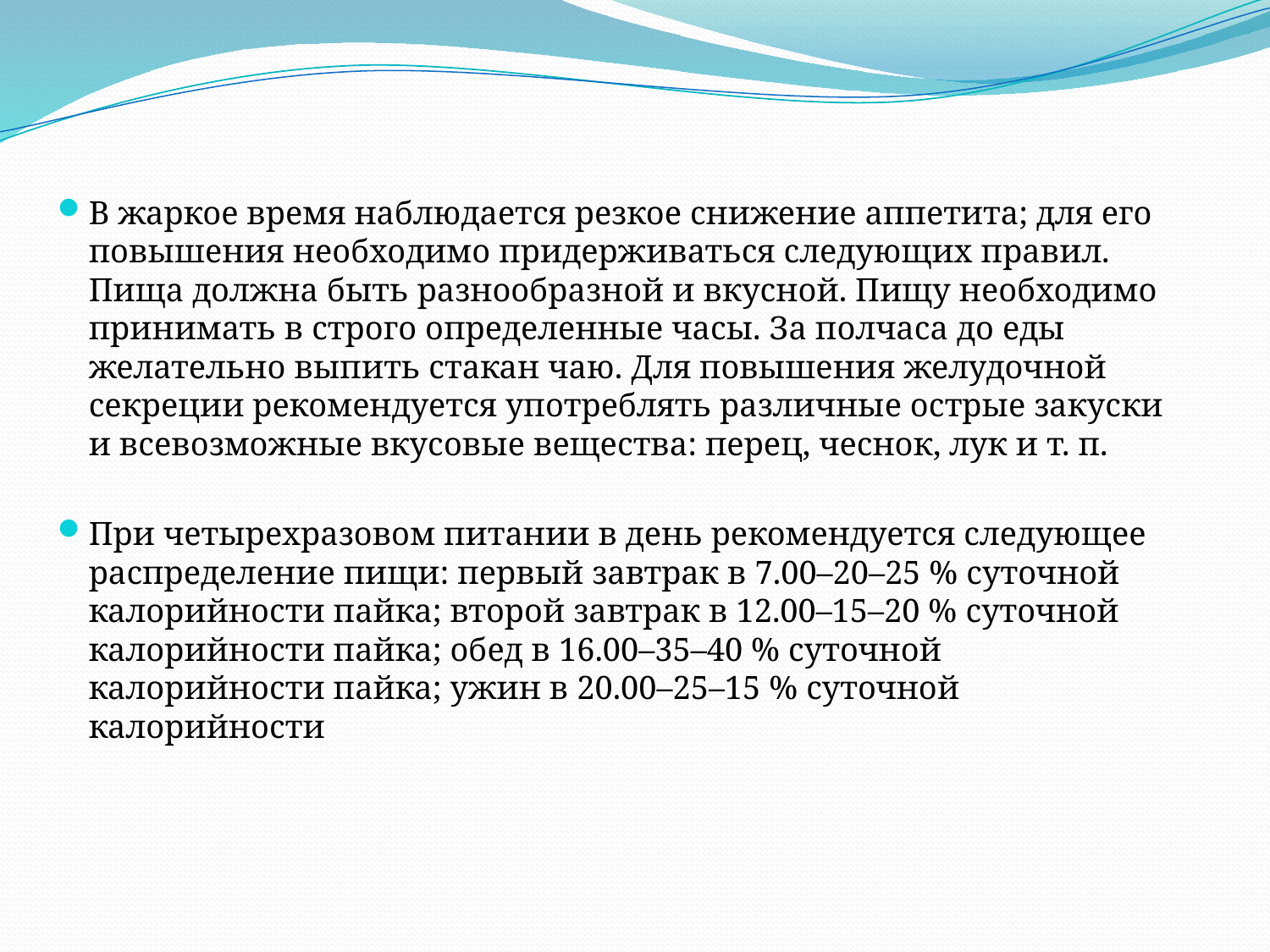

В жаркое время наблюдается резкое снижение аппетита; для его повышения необходимо придерживаться следующих правил. Пища должна быть разнообразной и вкусной. Пищу необходимо принимать в строго определенные часы. За полчаса до еды желательно выпить стакан чаю. Для повышения желудочной секреции рекомендуется употреблять различные острые закуски и всевозможные вкусовые вещества: перец, чеснок, лук и т. п.

При четырехразовом питании в день рекомендуется следующее распределение пищи: первый завтрак в 7.00–20–25 % суточной калорийности пайка; второй завтрак в 12.00–15–20 % суточной калорийности пайка; обед в 16.00–35–40 % суточной калорийности пайка; ужин в 20.00–25–15 % суточной калорийности